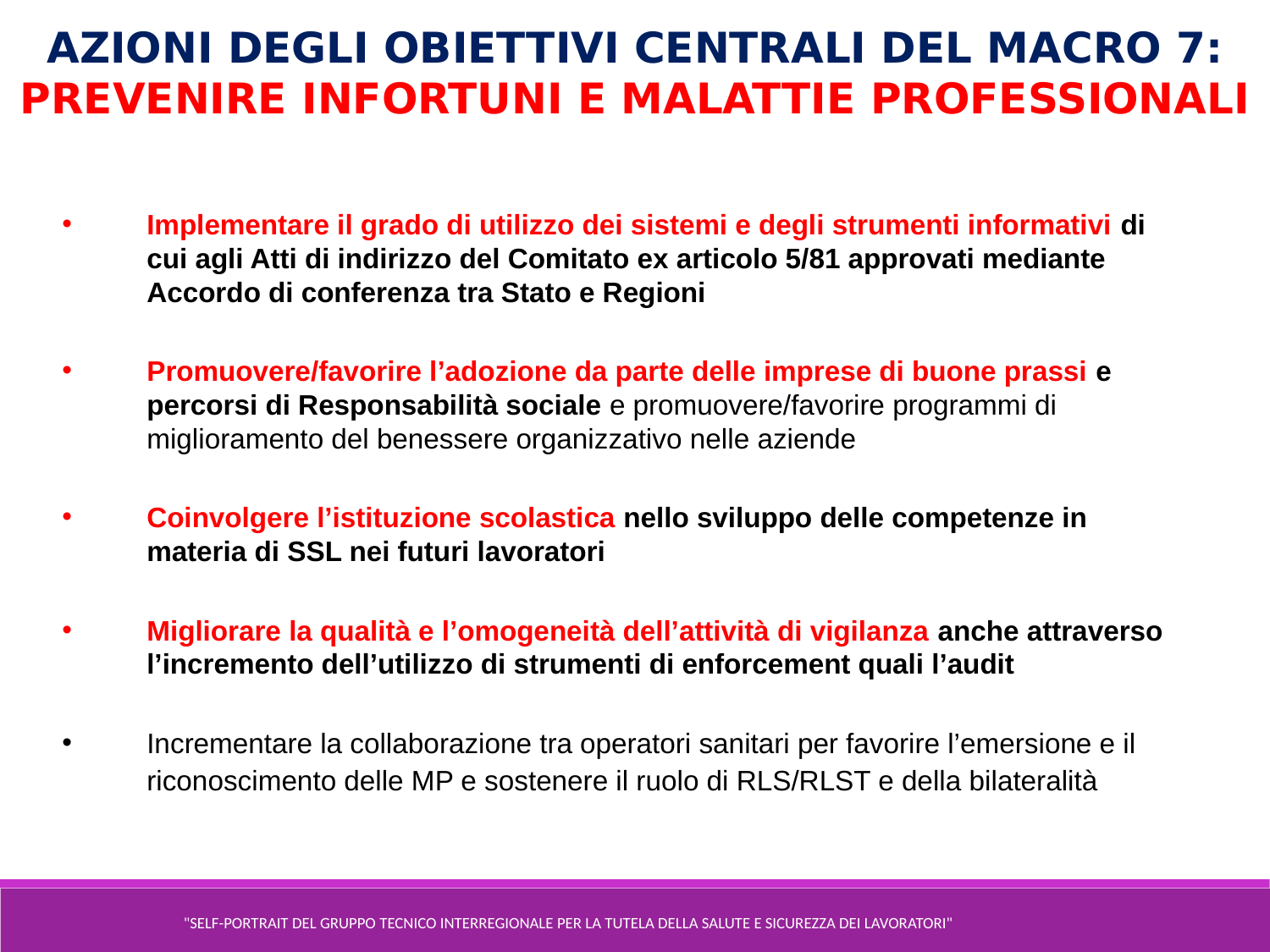

AZIONI DEGLI OBIETTIVI CENTRALI DEL MACRO 7: PREVENIRE INFORTUNI E MALATTIE PROFESSIONALI
Implementare il grado di utilizzo dei sistemi e degli strumenti informativi di cui agli Atti di indirizzo del Comitato ex articolo 5/81 approvati mediante Accordo di conferenza tra Stato e Regioni

Promuovere/favorire l’adozione da parte delle imprese di buone prassi e percorsi di Responsabilità sociale e promuovere/favorire programmi di miglioramento del benessere organizzativo nelle aziende

Coinvolgere l’istituzione scolastica nello sviluppo delle competenze in materia di SSL nei futuri lavoratori

Migliorare la qualità e l’omogeneità dell’attività di vigilanza anche attraverso l’incremento dell’utilizzo di strumenti di enforcement quali l’audit

Incrementare la collaborazione tra operatori sanitari per favorire l’emersione e il riconoscimento delle MP e sostenere il ruolo di RLS/RLST e della bilateralità